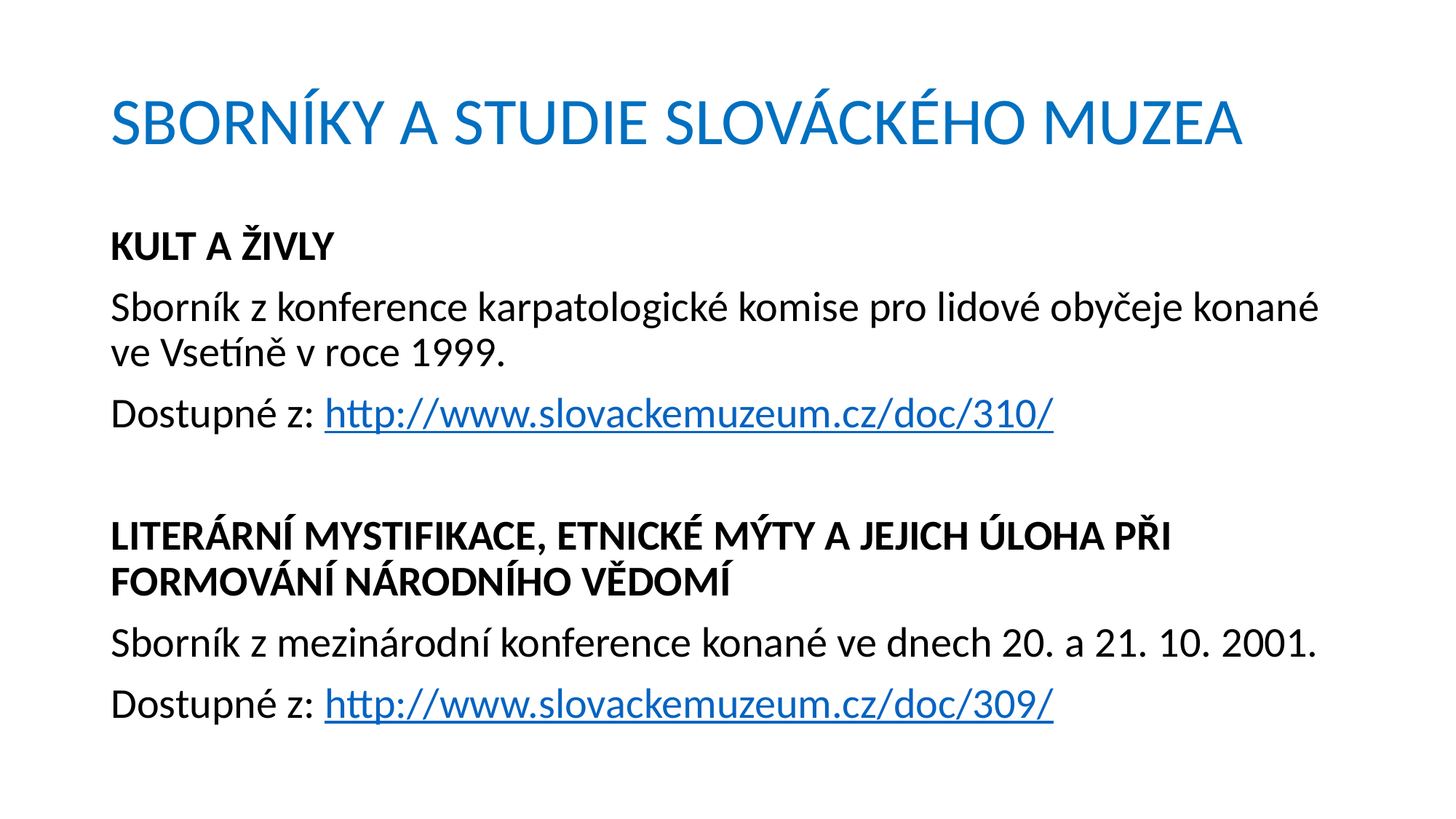

# SBORNÍKY A STUDIE SLOVÁCKÉHO MUZEA
KULT A ŽIVLY
Sborník z konference karpatologické komise pro lidové obyčeje konané ve Vsetíně v roce 1999.
Dostupné z: http://www.slovackemuzeum.cz/doc/310/

LITERÁRNÍ MYSTIFIKACE, ETNICKÉ MÝTY A JEJICH ÚLOHA PŘI FORMOVÁNÍ NÁRODNÍHO VĚDOMÍ
Sborník z mezinárodní konference konané ve dnech 20. a 21. 10. 2001.
Dostupné z: http://www.slovackemuzeum.cz/doc/309/